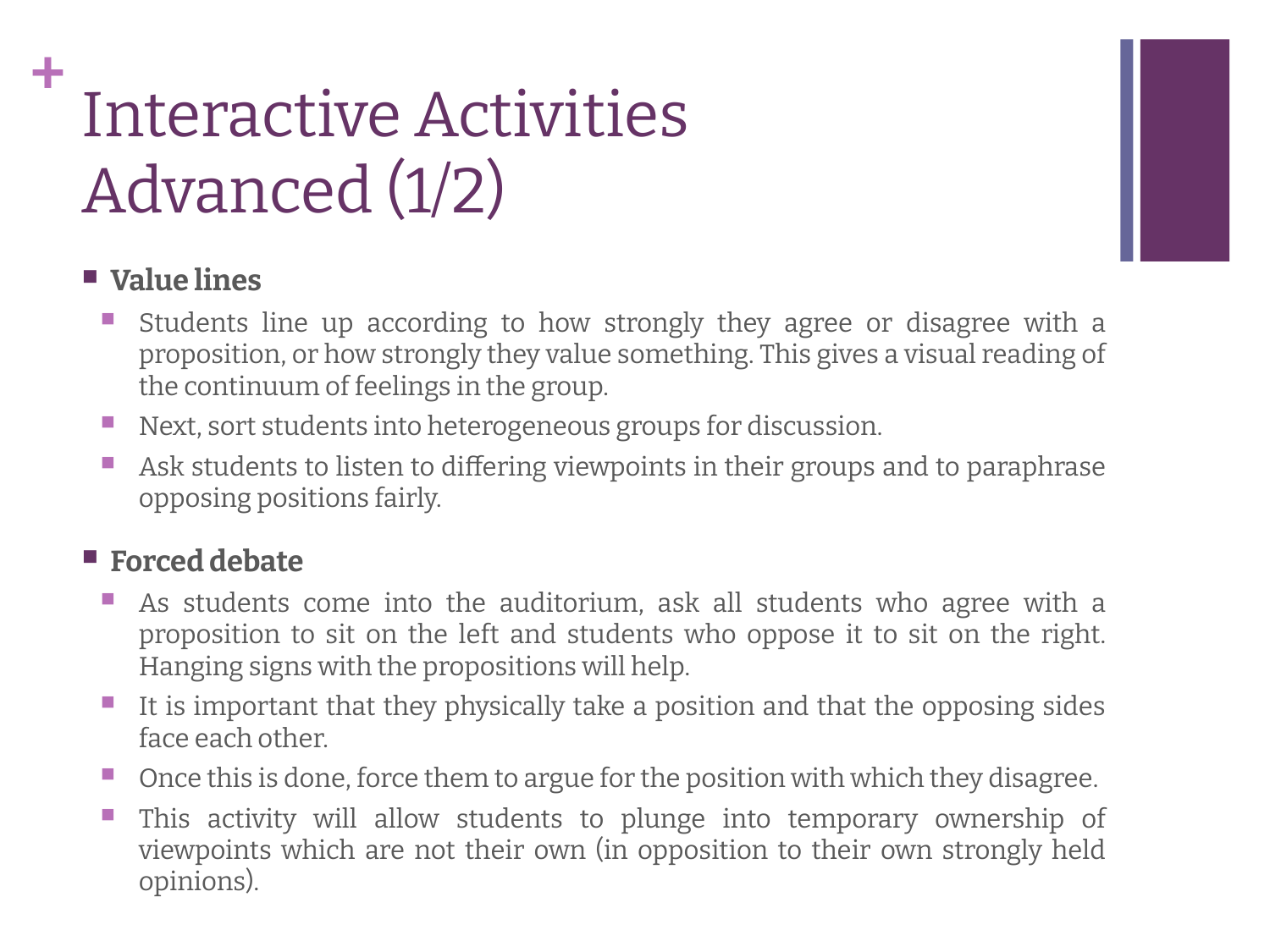

# Interactive Activities Advanced (1/2)
Value lines
Students line up according to how strongly they agree or disagree with a proposition, or how strongly they value something. This gives a visual reading of the continuum of feelings in the group.
Next, sort students into heterogeneous groups for discussion.
Ask students to listen to differing viewpoints in their groups and to paraphrase opposing positions fairly.
Forced debate
As students come into the auditorium, ask all students who agree with a proposition to sit on the left and students who oppose it to sit on the right. Hanging signs with the propositions will help.
It is important that they physically take a position and that the opposing sides face each other.
Once this is done, force them to argue for the position with which they disagree.
This activity will allow students to plunge into temporary ownership of viewpoints which are not their own (in opposition to their own strongly held opinions).